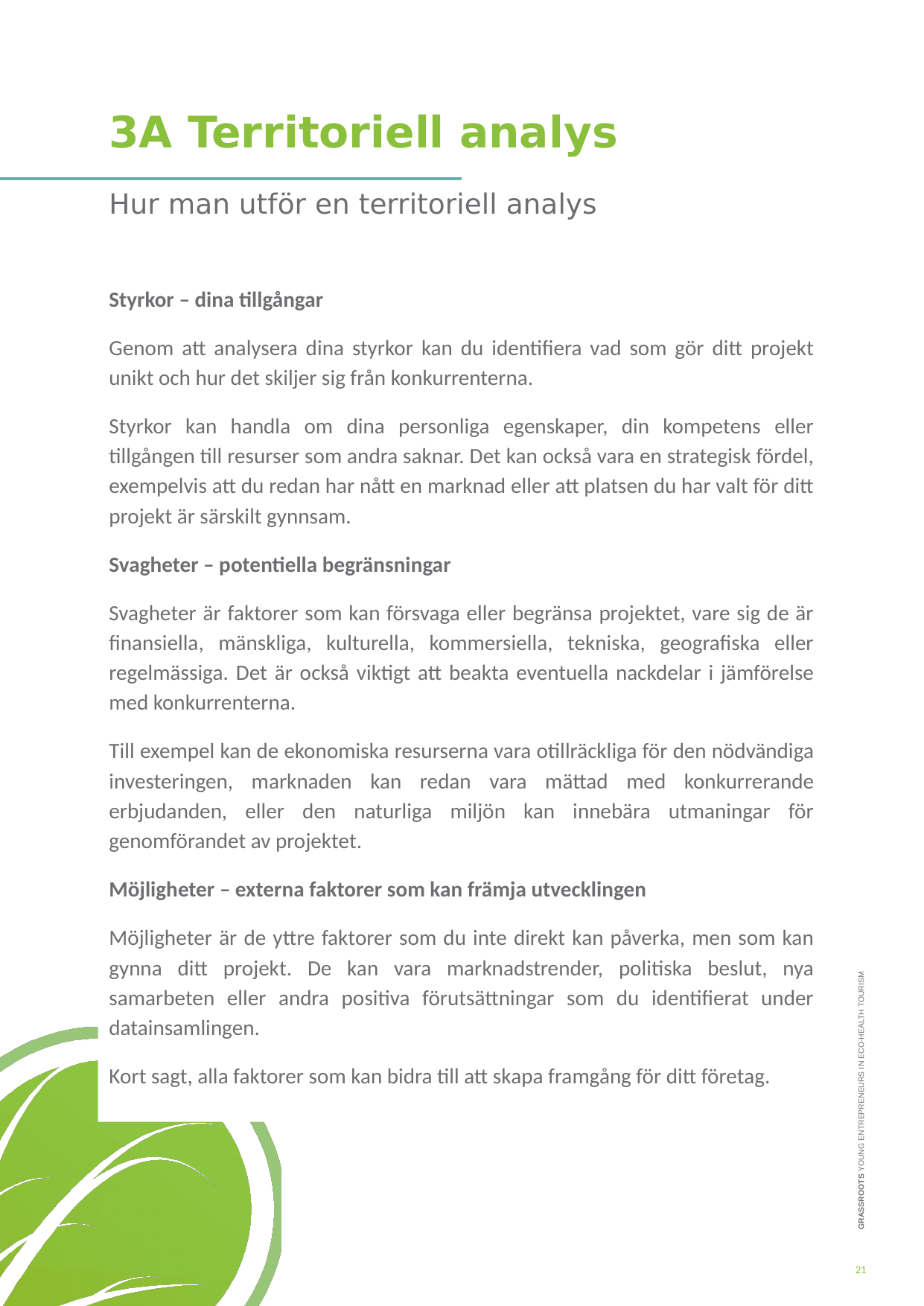

3A Territoriell analys
Hur man utför en territoriell analys
Styrkor – dina tillgångar
Genom att analysera dina styrkor kan du identifiera vad som gör ditt projekt unikt och hur det skiljer sig från konkurrenterna.
Styrkor kan handla om dina personliga egenskaper, din kompetens eller tillgången till resurser som andra saknar. Det kan också vara en strategisk fördel, exempelvis att du redan har nått en marknad eller att platsen du har valt för ditt projekt är särskilt gynnsam.
Svagheter – potentiella begränsningar
Svagheter är faktorer som kan försvaga eller begränsa projektet, vare sig de är finansiella, mänskliga, kulturella, kommersiella, tekniska, geografiska eller regelmässiga. Det är också viktigt att beakta eventuella nackdelar i jämförelse med konkurrenterna.
Till exempel kan de ekonomiska resurserna vara otillräckliga för den nödvändiga investeringen, marknaden kan redan vara mättad med konkurrerande erbjudanden, eller den naturliga miljön kan innebära utmaningar för genomförandet av projektet.
Möjligheter – externa faktorer som kan främja utvecklingen
Möjligheter är de yttre faktorer som du inte direkt kan påverka, men som kan gynna ditt projekt. De kan vara marknadstrender, politiska beslut, nya samarbeten eller andra positiva förutsättningar som du identifierat under datainsamlingen.
Kort sagt, alla faktorer som kan bidra till att skapa framgång för ditt företag.

21